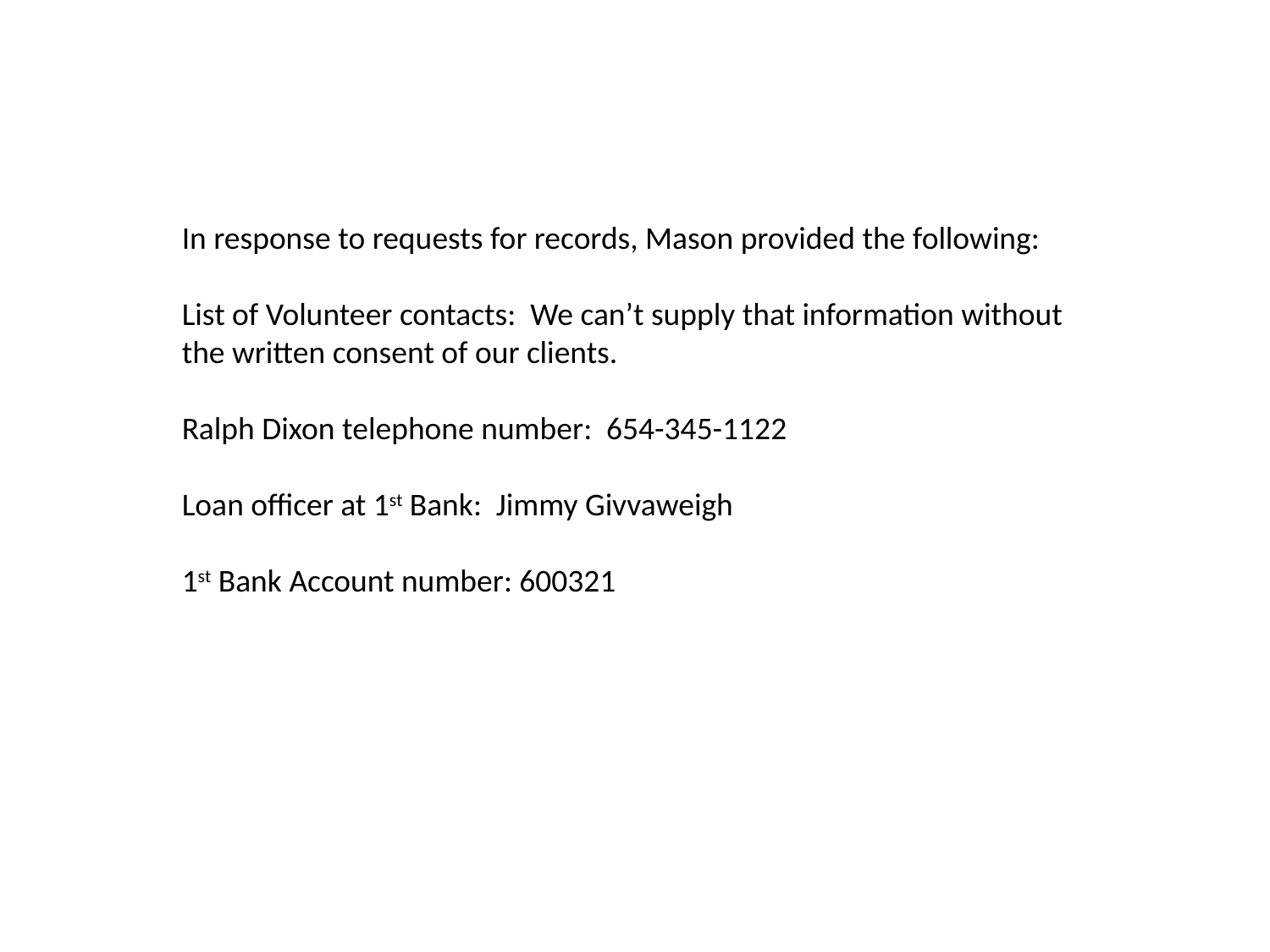

In response to requests for records, Mason provided the following:

List of Volunteer contacts:  We can’t supply that information without the written consent of our clients.

Ralph Dixon telephone number:  654-345-1122

Loan officer at 1st Bank:  Jimmy Givvaweigh

1st Bank Account number: 600321